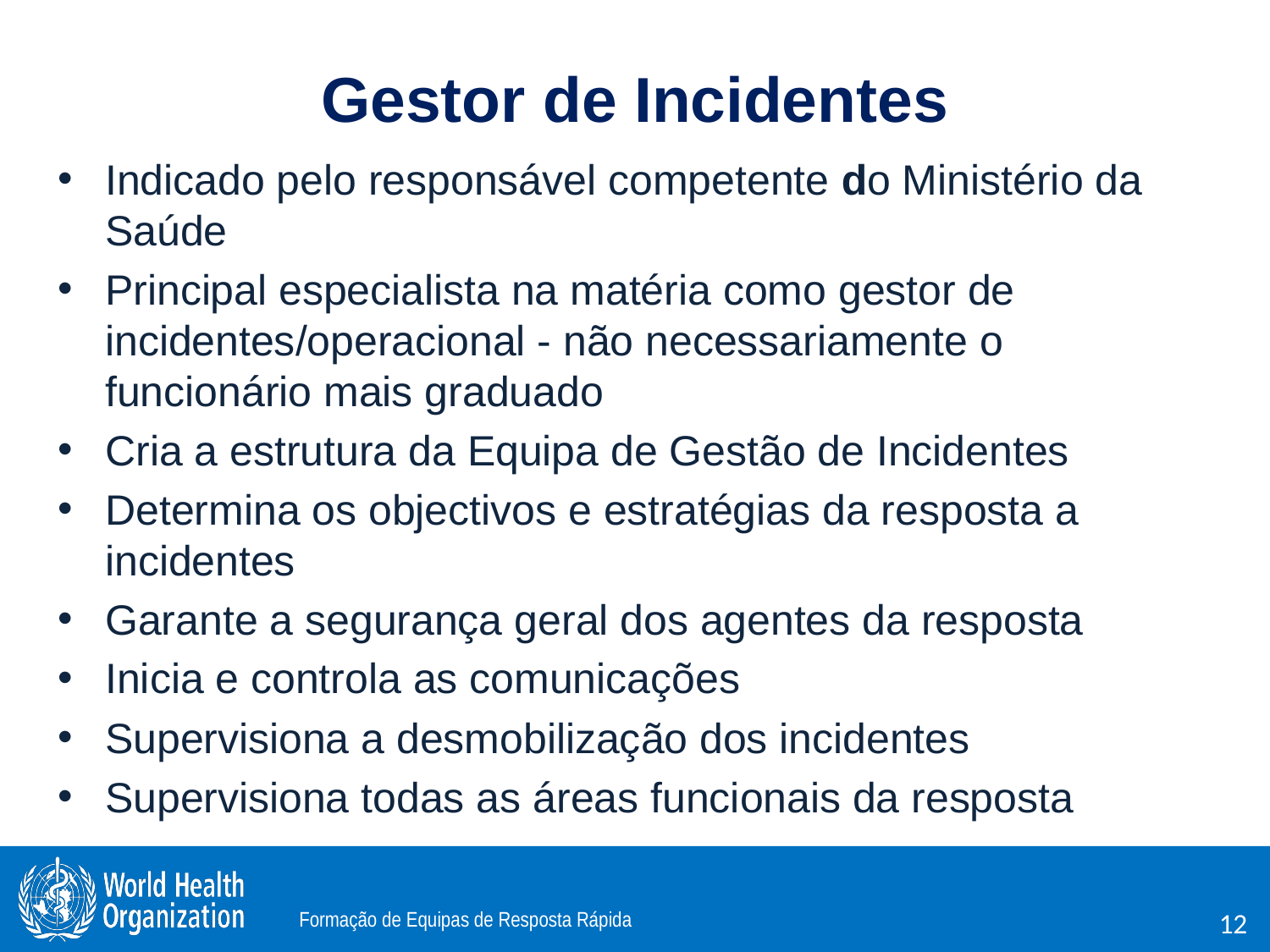

# Gestor de Incidentes
Indicado pelo responsável competente do Ministério da Saúde
Principal especialista na matéria como gestor de incidentes/operacional - não necessariamente o funcionário mais graduado
Cria a estrutura da Equipa de Gestão de Incidentes
Determina os objectivos e estratégias da resposta a incidentes
Garante a segurança geral dos agentes da resposta
Inicia e controla as comunicações
Supervisiona a desmobilização dos incidentes
Supervisiona todas as áreas funcionais da resposta